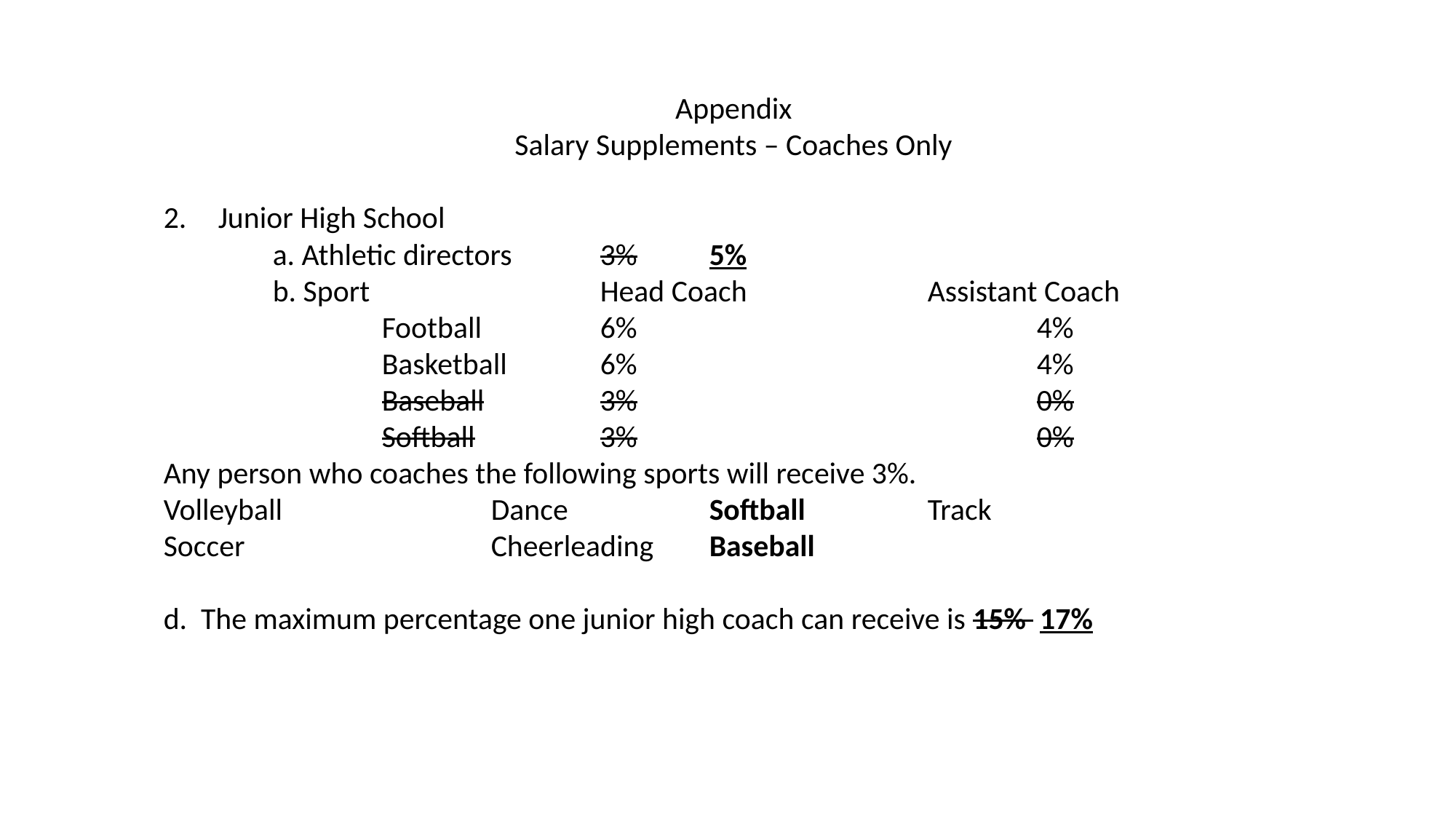

Appendix
Salary Supplements – Coaches Only

Junior High School
	a. Athletic directors 	3%	5%
	b. Sport			Head Coach		Assistant Coach
		Football		6%				4%
		Basketball	6%				4%
		Baseball		3%				0%
		Softball		3%				0%
Any person who coaches the following sports will receive 3%.
Volleyball		Dance		Softball		Track
Soccer			Cheerleading	Baseball

d.  The maximum percentage one junior high coach can receive is 15%  17%